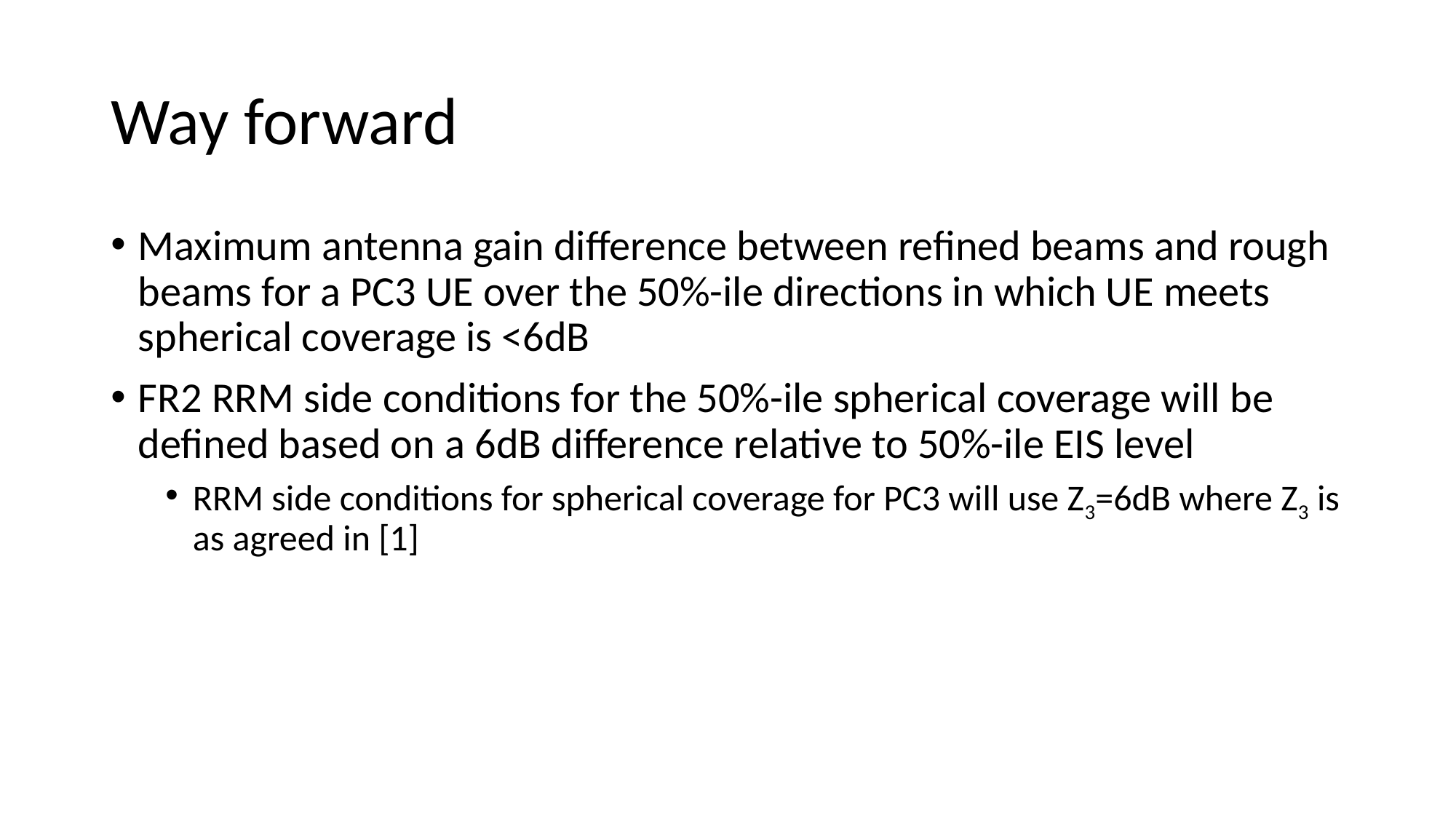

# Way forward
Maximum antenna gain difference between refined beams and rough beams for a PC3 UE over the 50%-ile directions in which UE meets spherical coverage is <6dB
FR2 RRM side conditions for the 50%-ile spherical coverage will be defined based on a 6dB difference relative to 50%-ile EIS level
RRM side conditions for spherical coverage for PC3 will use Z3=6dB where Z3 is as agreed in [1]